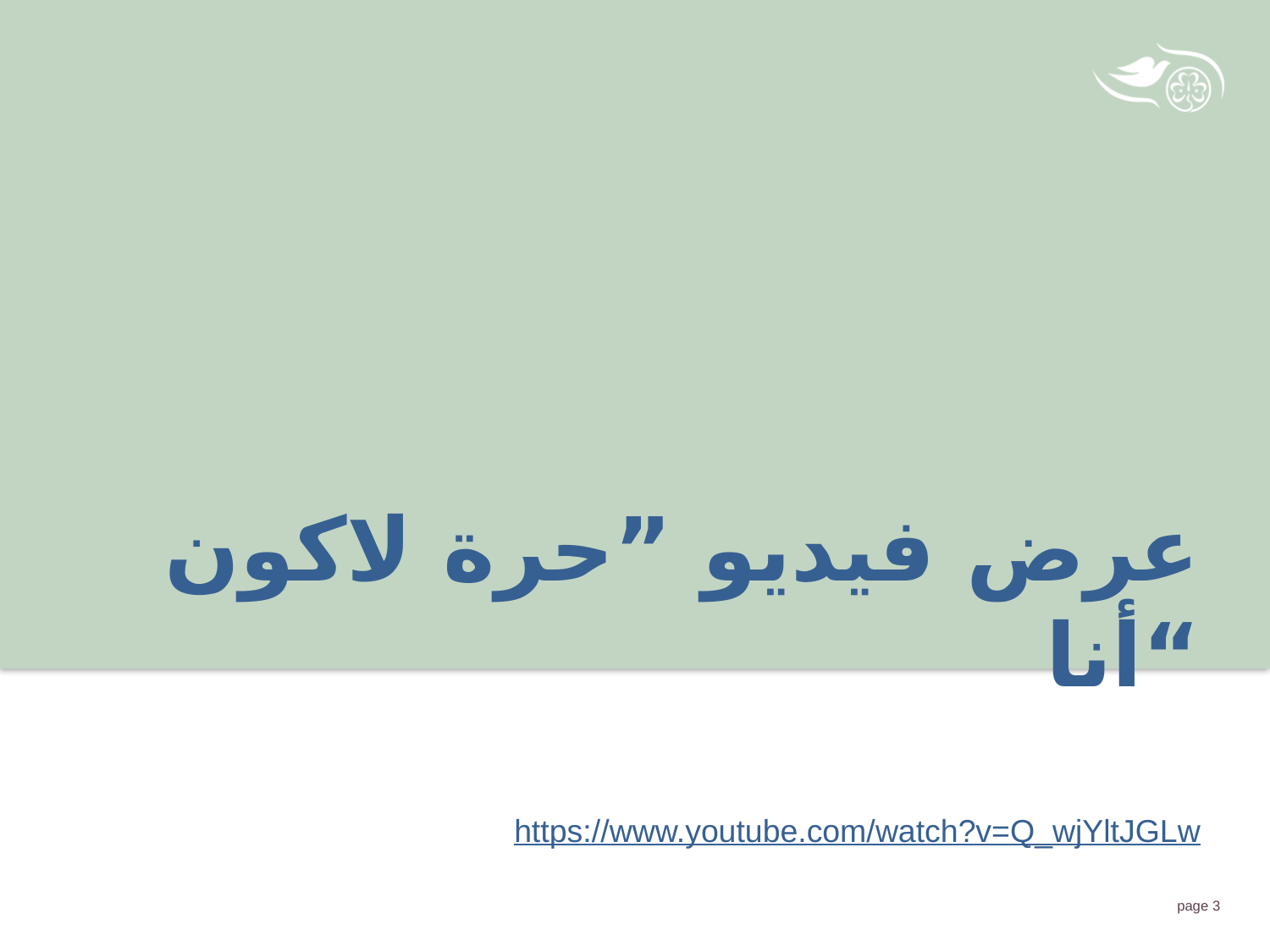

# عرض فيديو ”حرة لاكون أنا“ https://www.youtube.com/watch?v=Q_wjYltJGLw